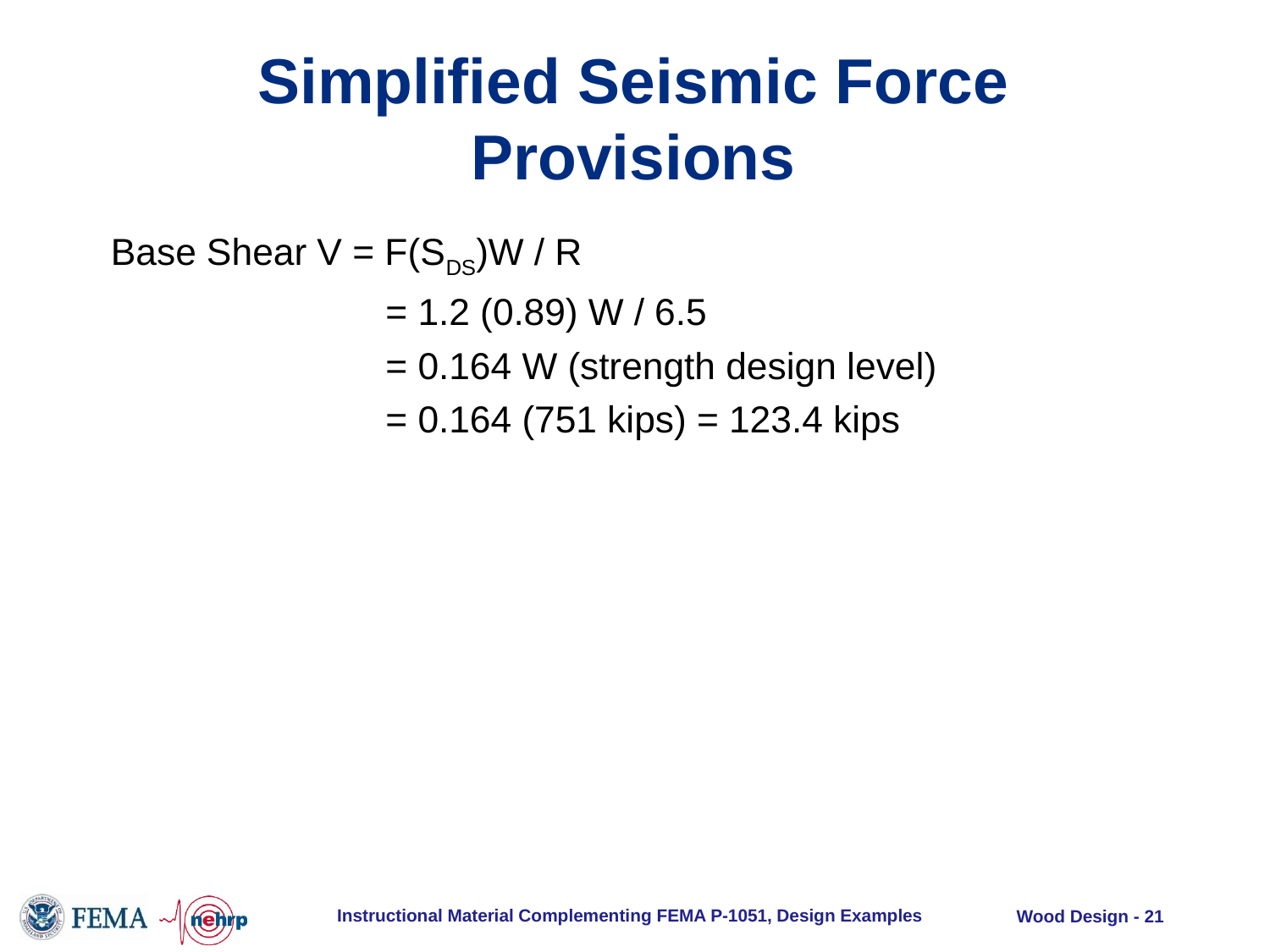

# Simplified Seismic Force Provisions
Base Shear V = F(SDS)W / R
			  = 1.2 (0.89) W / 6.5
			  = 0.164 W (strength design level)
			  = 0.164 (751 kips) = 123.4 kips